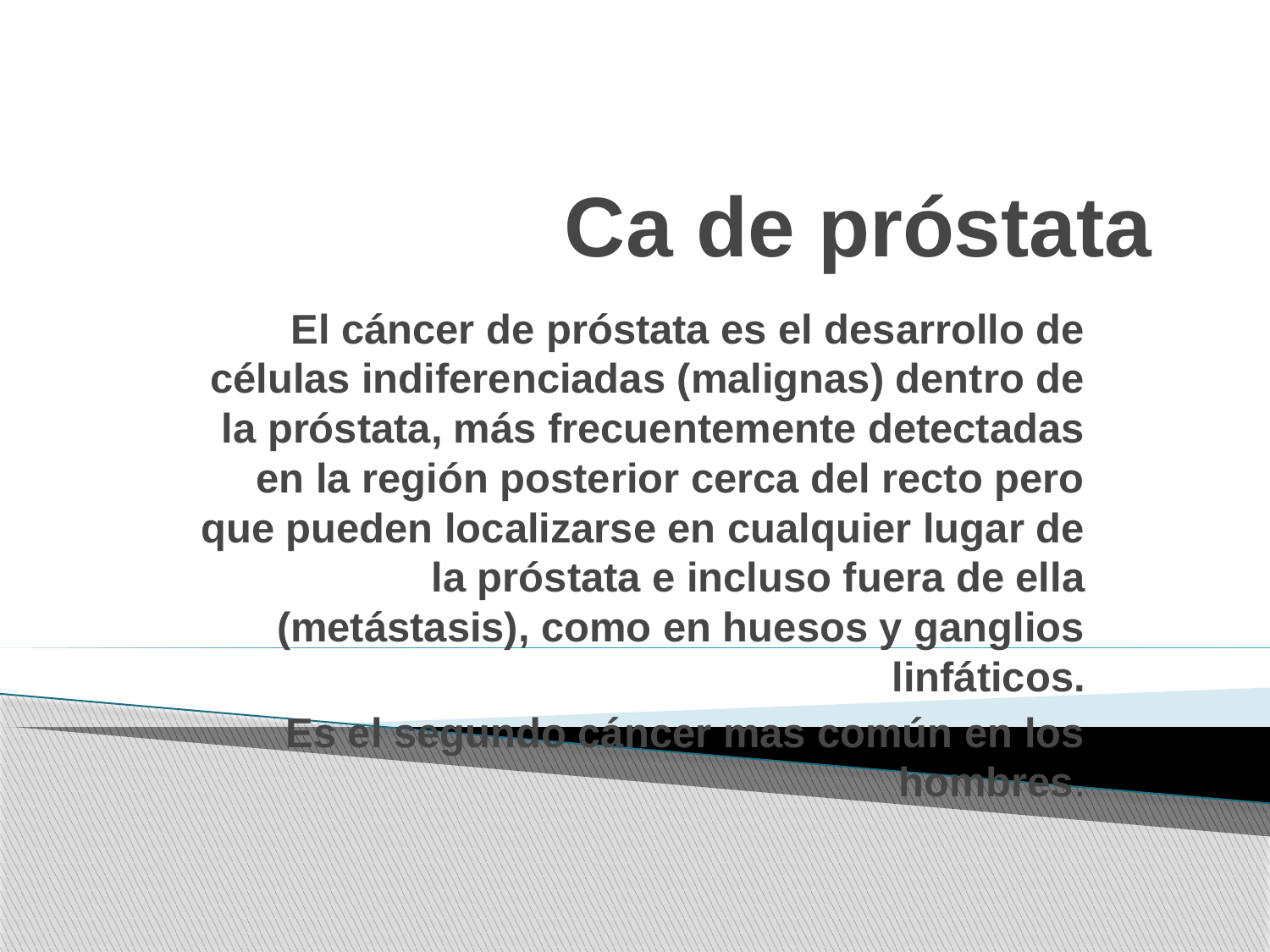

# Ca de próstata
El cáncer de próstata es el desarrollo de células indiferenciadas (malignas) dentro de la próstata, más frecuentemente detectadas en la región posterior cerca del recto pero que pueden localizarse en cualquier lugar de la próstata e incluso fuera de ella (metástasis), como en huesos y ganglios linfáticos.
Es el segundo cáncer mas común en los hombres.